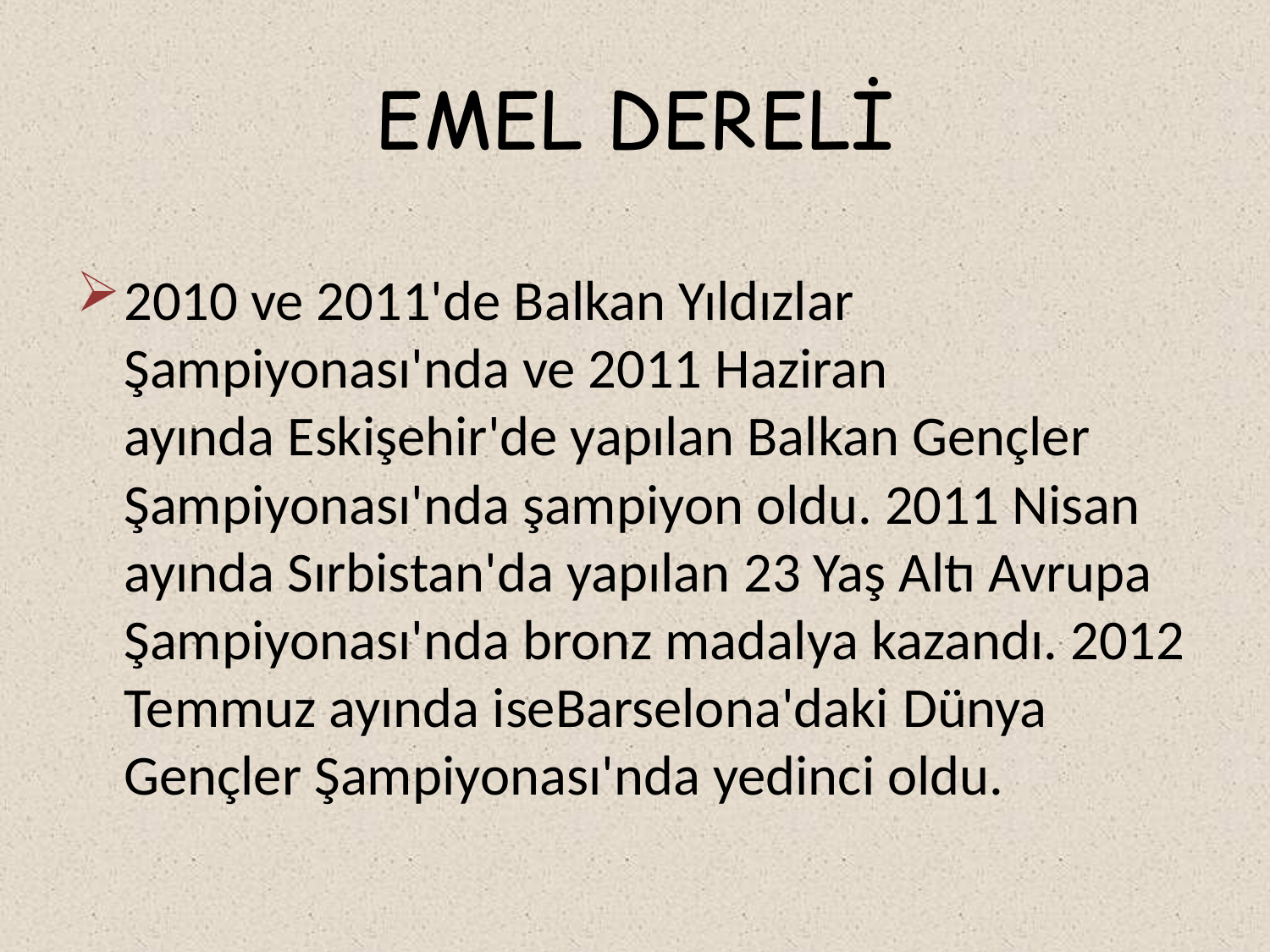

# EMEL DERELİ
2010 ve 2011'de Balkan Yıldızlar Şampiyonası'nda ve 2011 Haziran ayında Eskişehir'de yapılan Balkan Gençler Şampiyonası'nda şampiyon oldu. 2011 Nisan ayında Sırbistan'da yapılan 23 Yaş Altı Avrupa Şampiyonası'nda bronz madalya kazandı. 2012 Temmuz ayında iseBarselona'daki Dünya Gençler Şampiyonası'nda yedinci oldu.